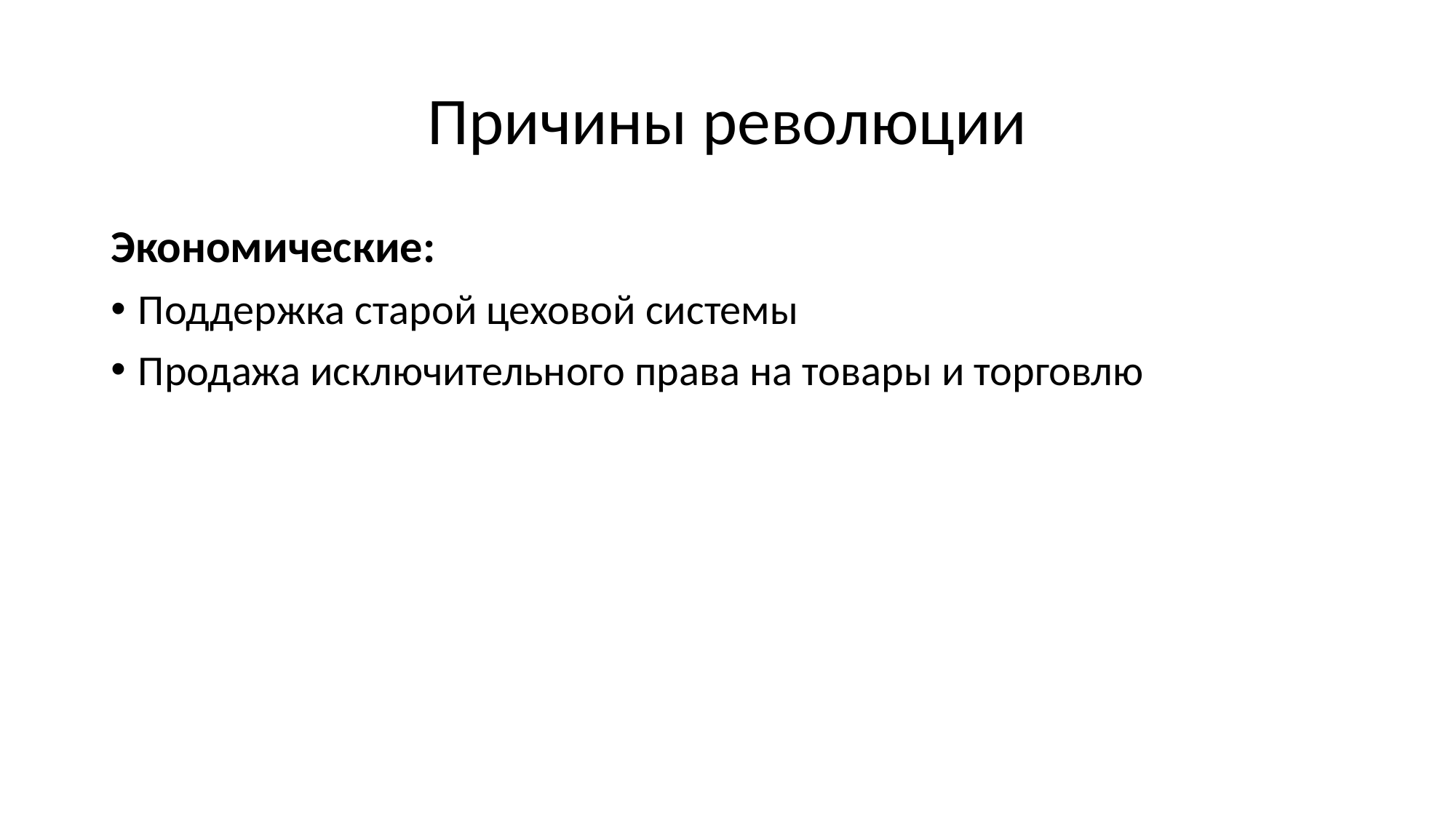

# Причины революции
Экономические:
Поддержка старой цеховой системы
Продажа исключительного права на товары и торговлю